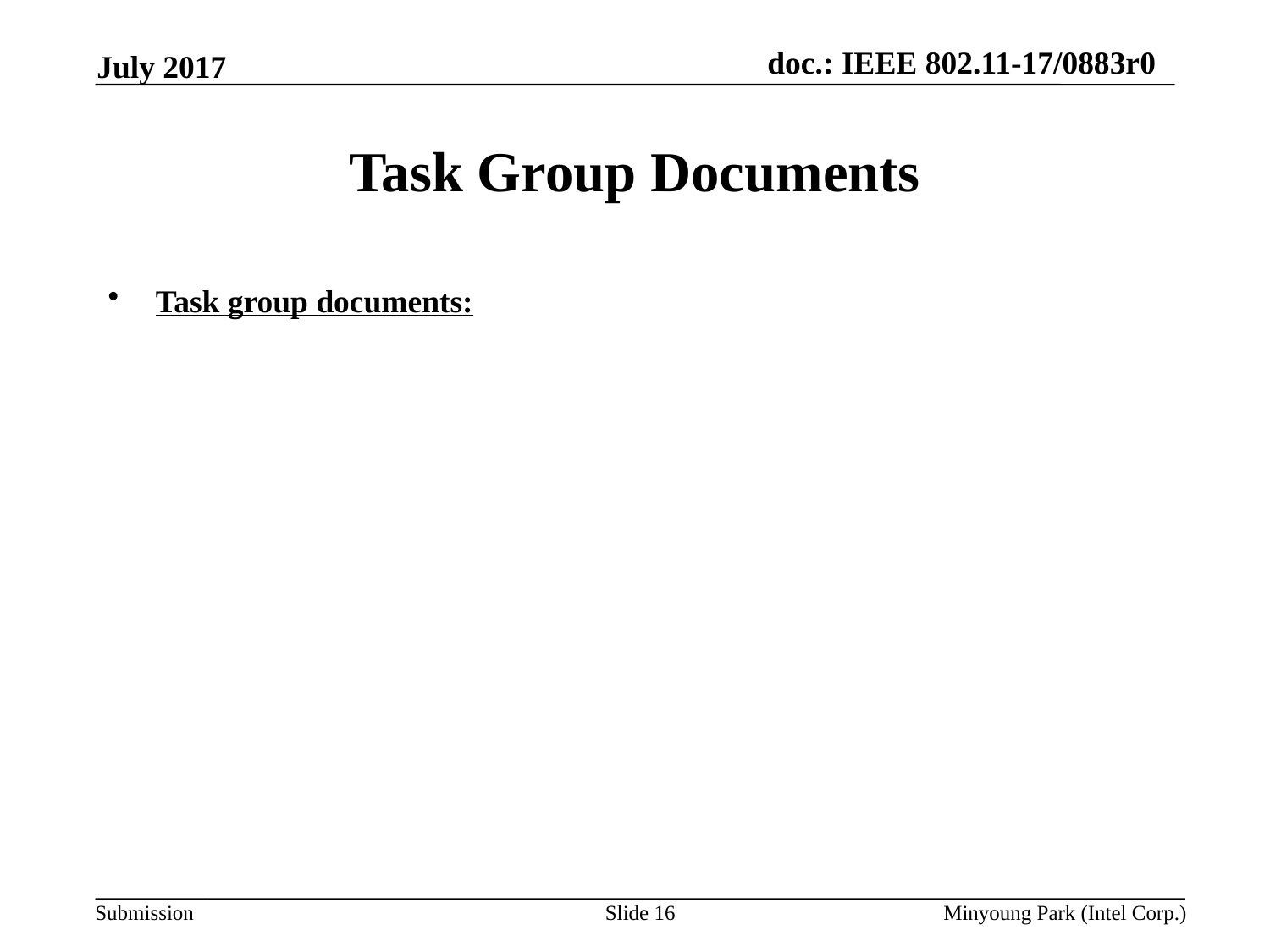

July 2017
# Task Group Documents
Task group documents:

Slide 16
Minyoung Park (Intel Corp.)